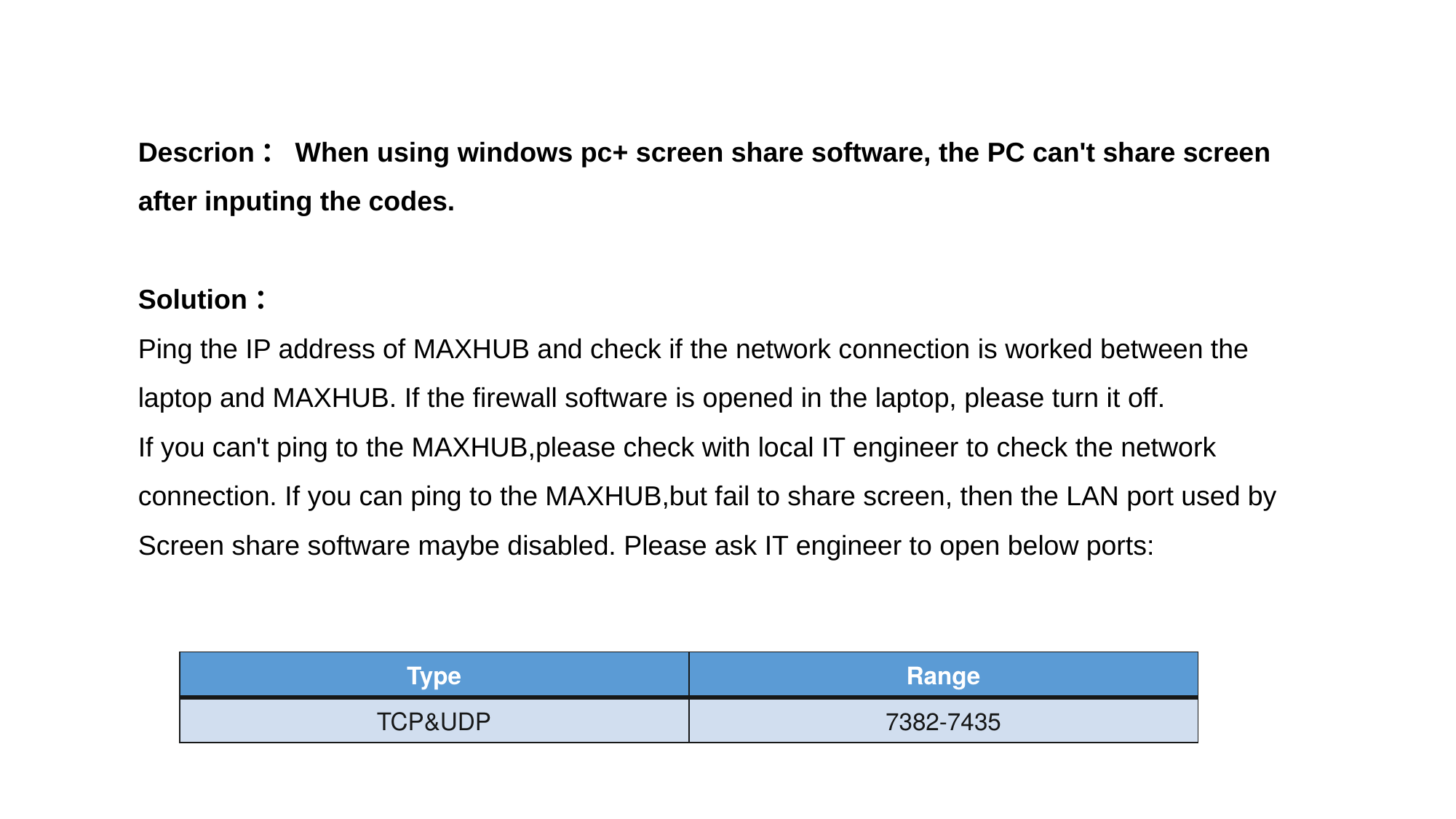

Descrion：When using windows pc+ screen share software, the PC can't share screen after inputing the codes.

Solution：
Ping the IP address of MAXHUB and check if the network connection is worked between the laptop and MAXHUB. If the firewall software is opened in the laptop, please turn it off.
If you can't ping to the MAXHUB,please check with local IT engineer to check the network connection. If you can ping to the MAXHUB,but fail to share screen, then the LAN port used by Screen share software maybe disabled. Please ask IT engineer to open below ports:
| Type | Range |
| --- | --- |
| TCP&UDP | 7382-7435 |